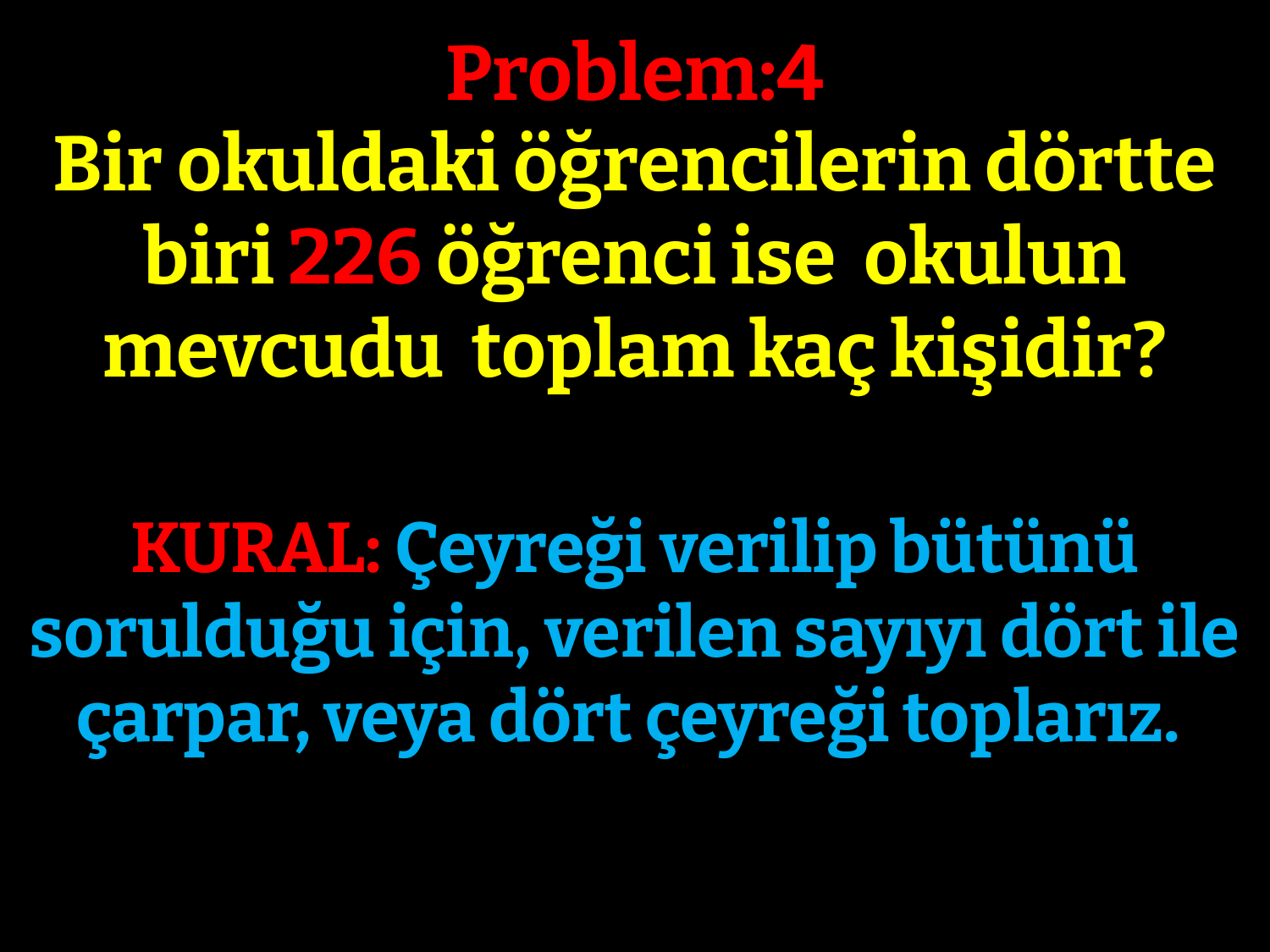

Problem:4
Bir okuldaki öğrencilerin dörtte biri 226 öğrenci ise  okulun mevcudu  toplam kaç kişidir?
#
KURAL: Çeyreği verilip bütünü sorulduğu için, verilen sayıyı dört ile çarpar, veya dört çeyreği toplarız.